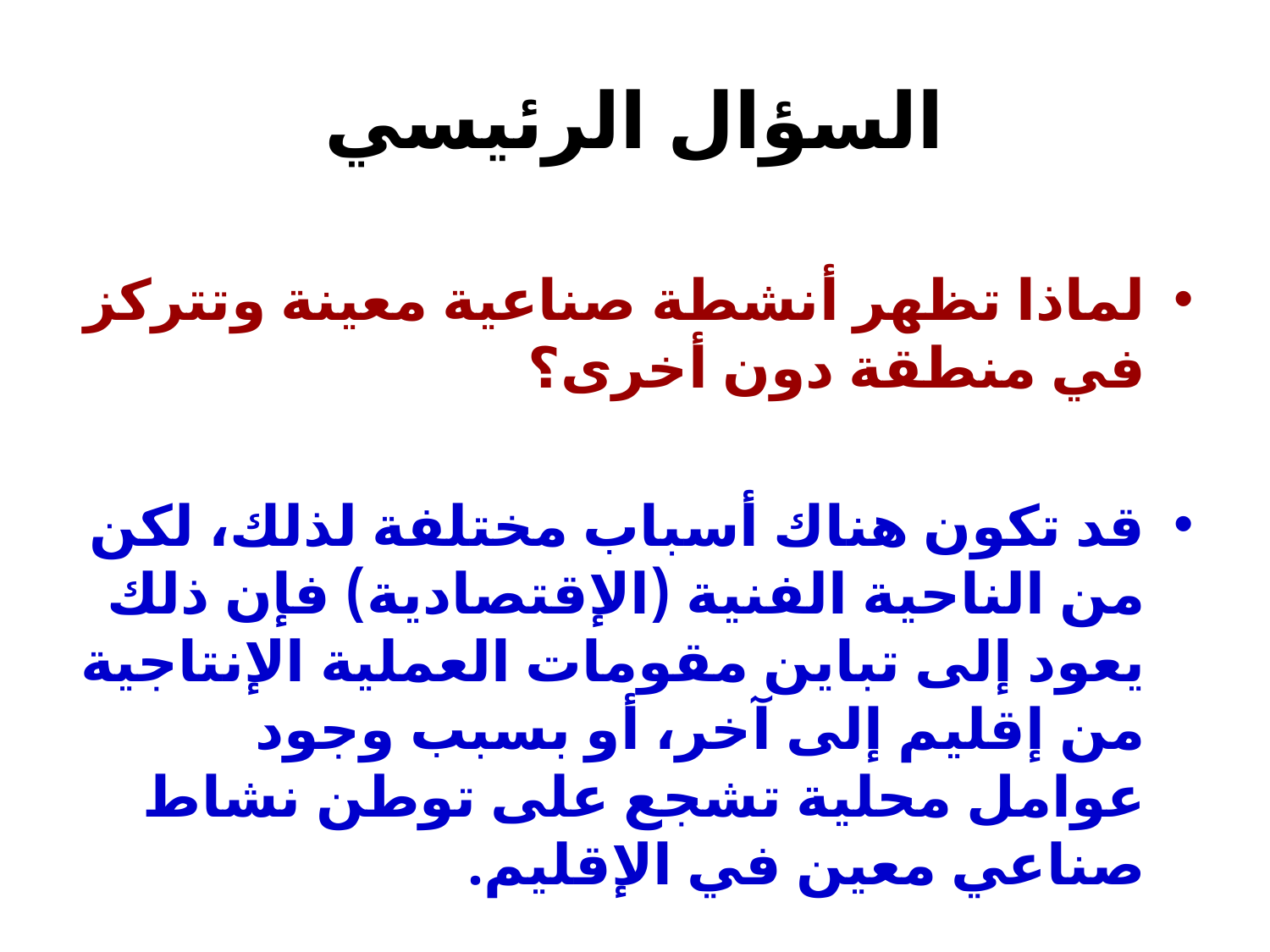

# السؤال الرئيسي
لماذا تظهر أنشطة صناعية معينة وتتركز في منطقة دون أخرى؟

قد تكون هناك أسباب مختلفة لذلك، لكن من الناحية الفنية (الإقتصادية) فإن ذلك يعود إلى تباين مقومات العملية الإنتاجية من إقليم إلى آخر، أو بسبب وجود عوامل محلية تشجع على توطن نشاط صناعي معين في الإقليم.